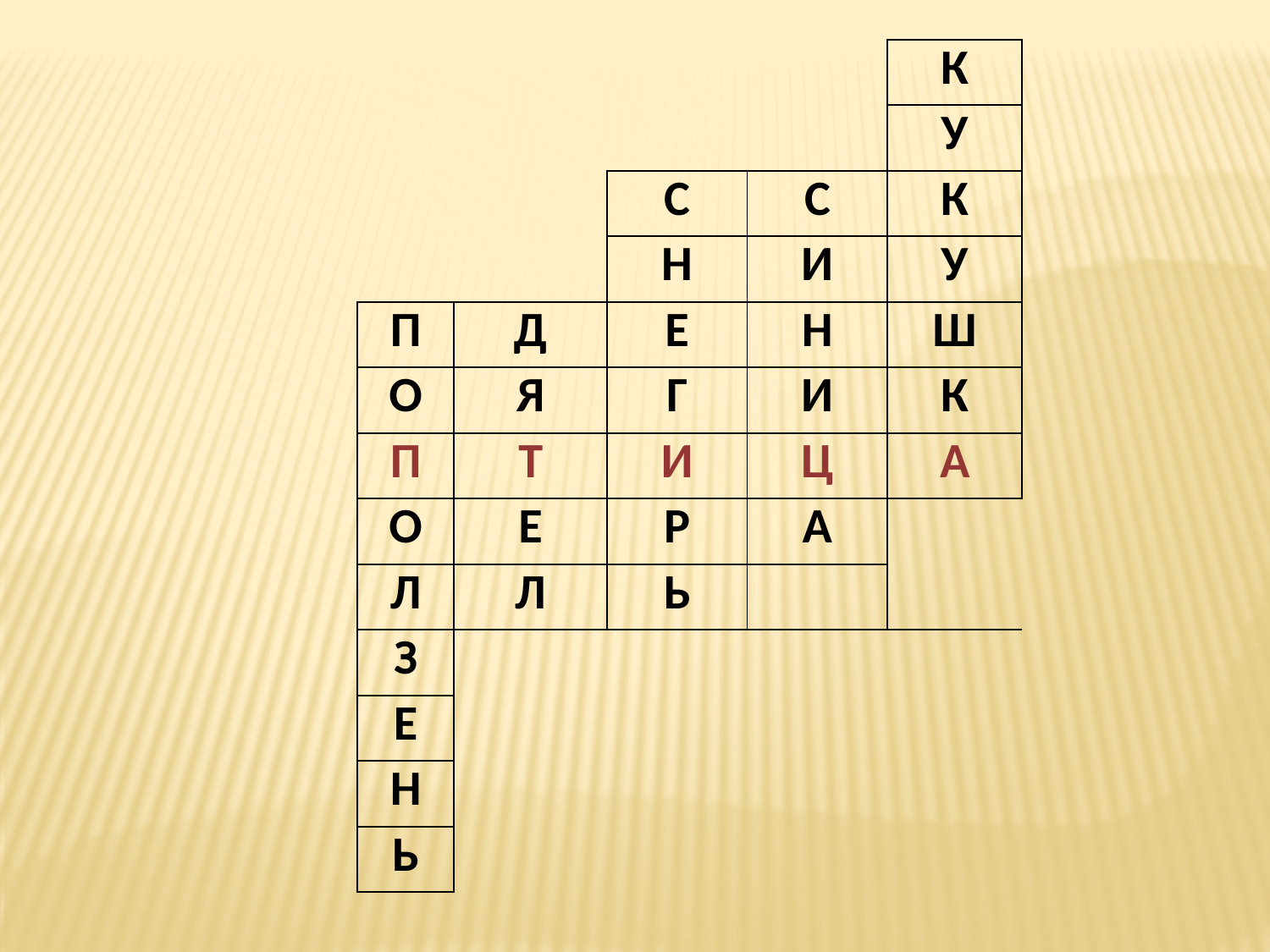

|  |  |  |  | К |
| --- | --- | --- | --- | --- |
|  |  |  |  | У |
|  |  | С | С | К |
|  |  | Н | И | У |
| П | Д | Е | Н | Ш |
| О | Я | Г | И | К |
| П | Т | И | Ц | А |
| О | Е | Р | А |  |
| Л | Л | Ь |  |  |
| З |  |  |  |  |
| Е |  |  |  |  |
| Н |  |  |  |  |
| Ь |  |  |  |  |